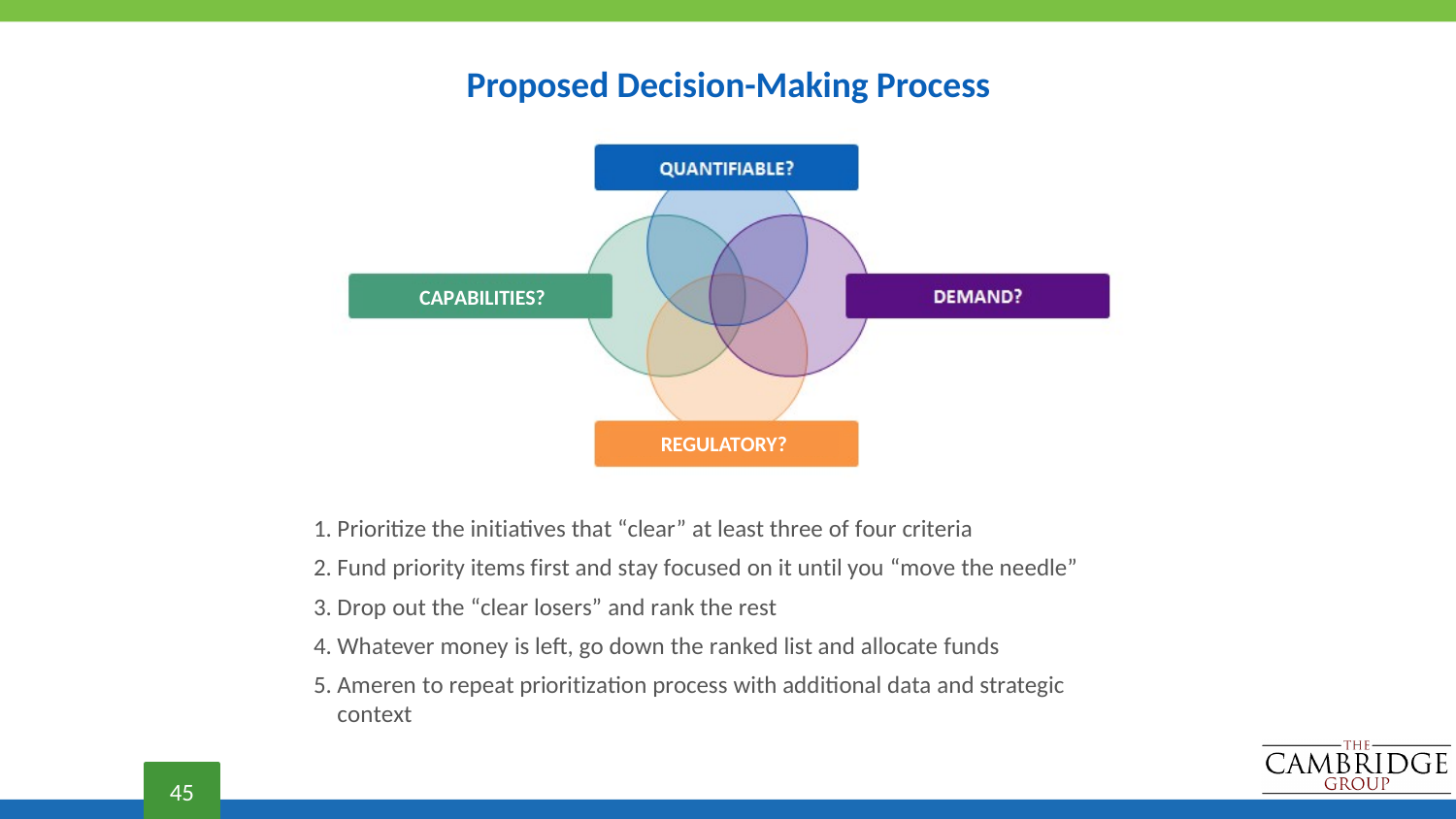

# Proposed Decision-Making Process

CAPABILITIES?
REGULATORY?
Prioritize the initiatives that “clear” at least three of four criteria
Fund priority items first and stay focused on it until you “move the needle”
Drop out the “clear losers” and rank the rest
Whatever money is left, go down the ranked list and allocate funds
Ameren to repeat prioritization process with additional data and strategic context
45